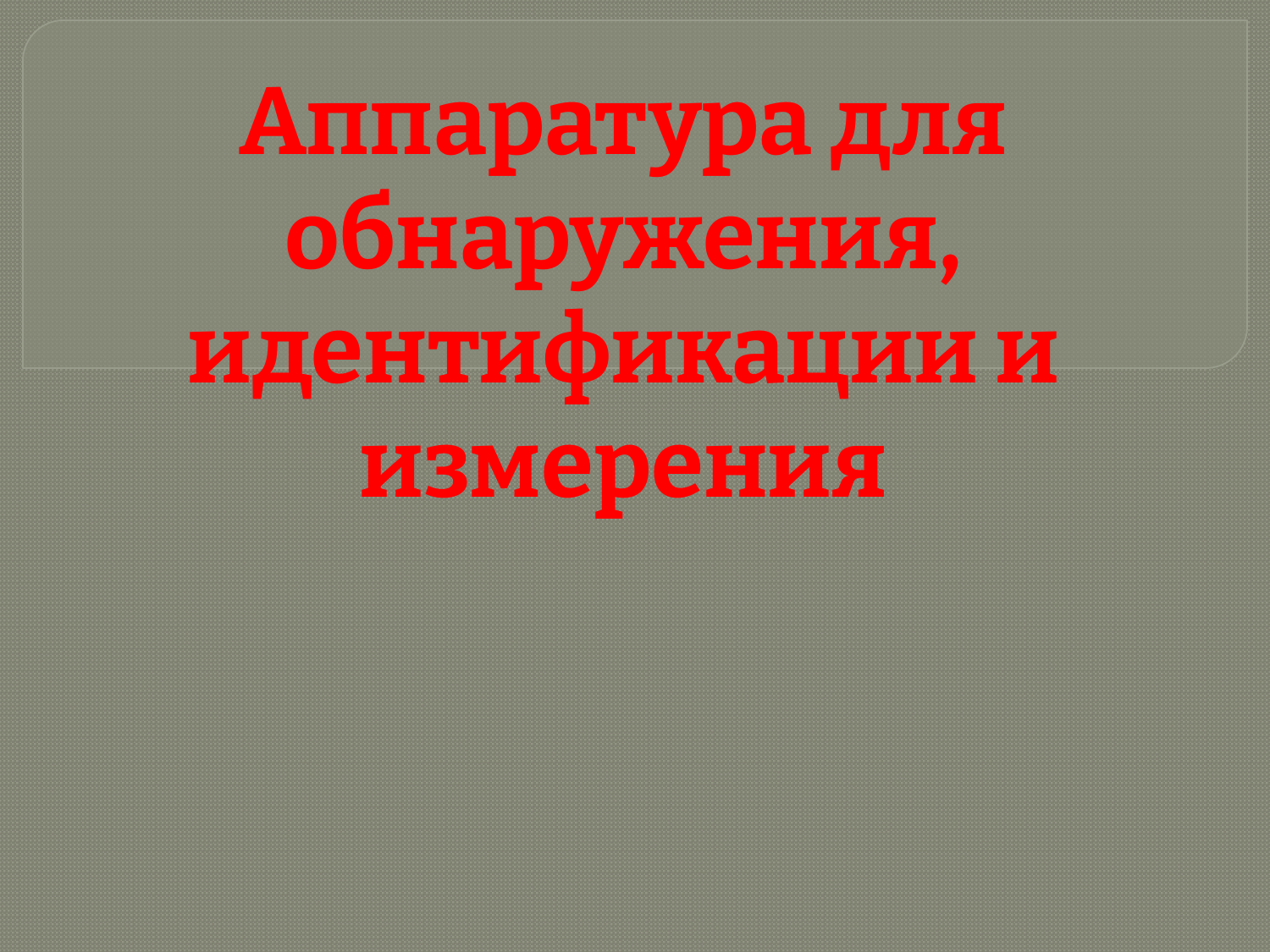

# Аппаратура для обнаружения, идентификации и измерения